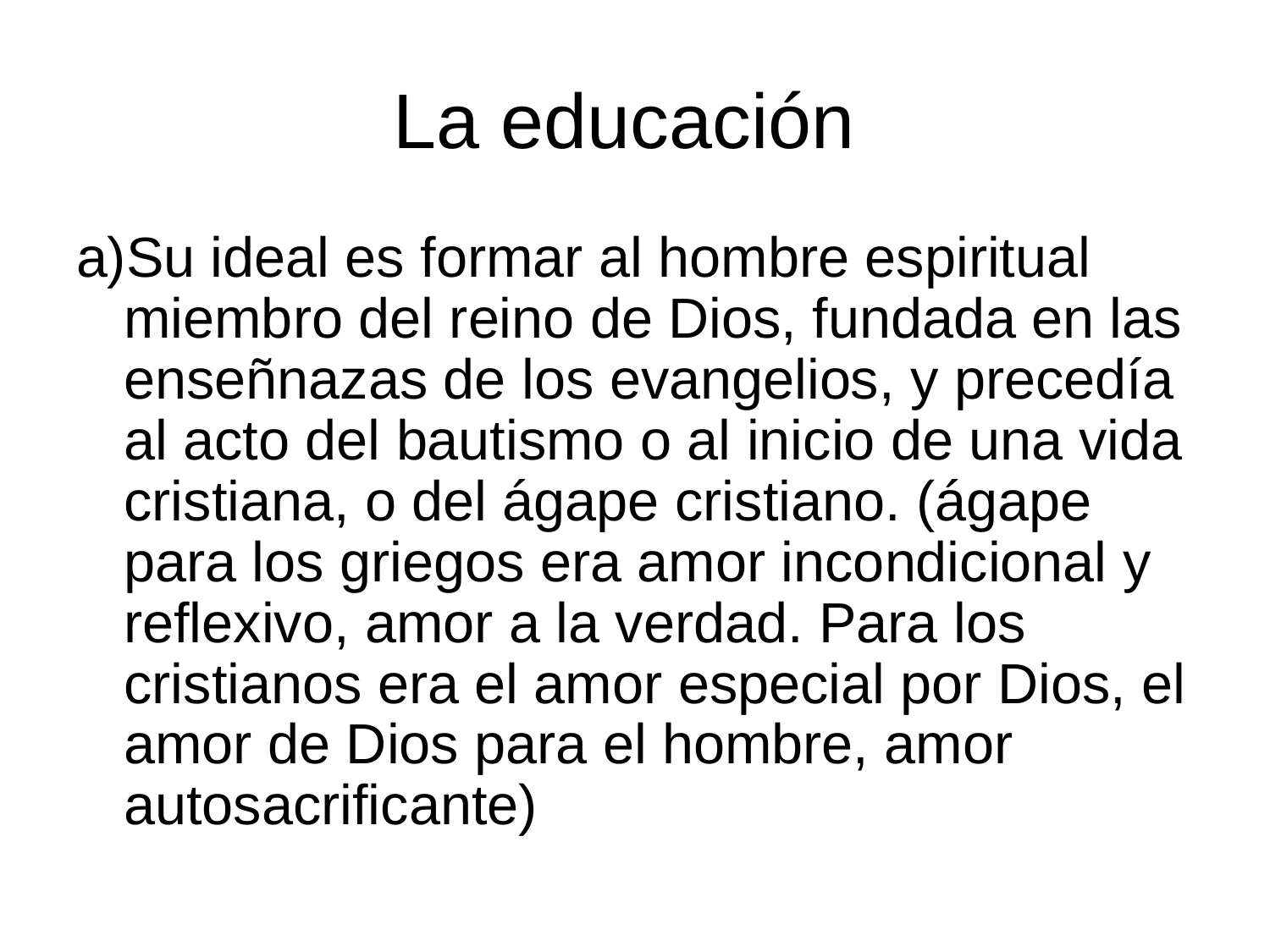

# La educación
a)Su ideal es formar al hombre espiritual miembro del reino de Dios, fundada en las enseñnazas de los evangelios, y precedía al acto del bautismo o al inicio de una vida cristiana, o del ágape cristiano. (ágape para los griegos era amor incondicional y reflexivo, amor a la verdad. Para los cristianos era el amor especial por Dios, el amor de Dios para el hombre, amor autosacrificante)